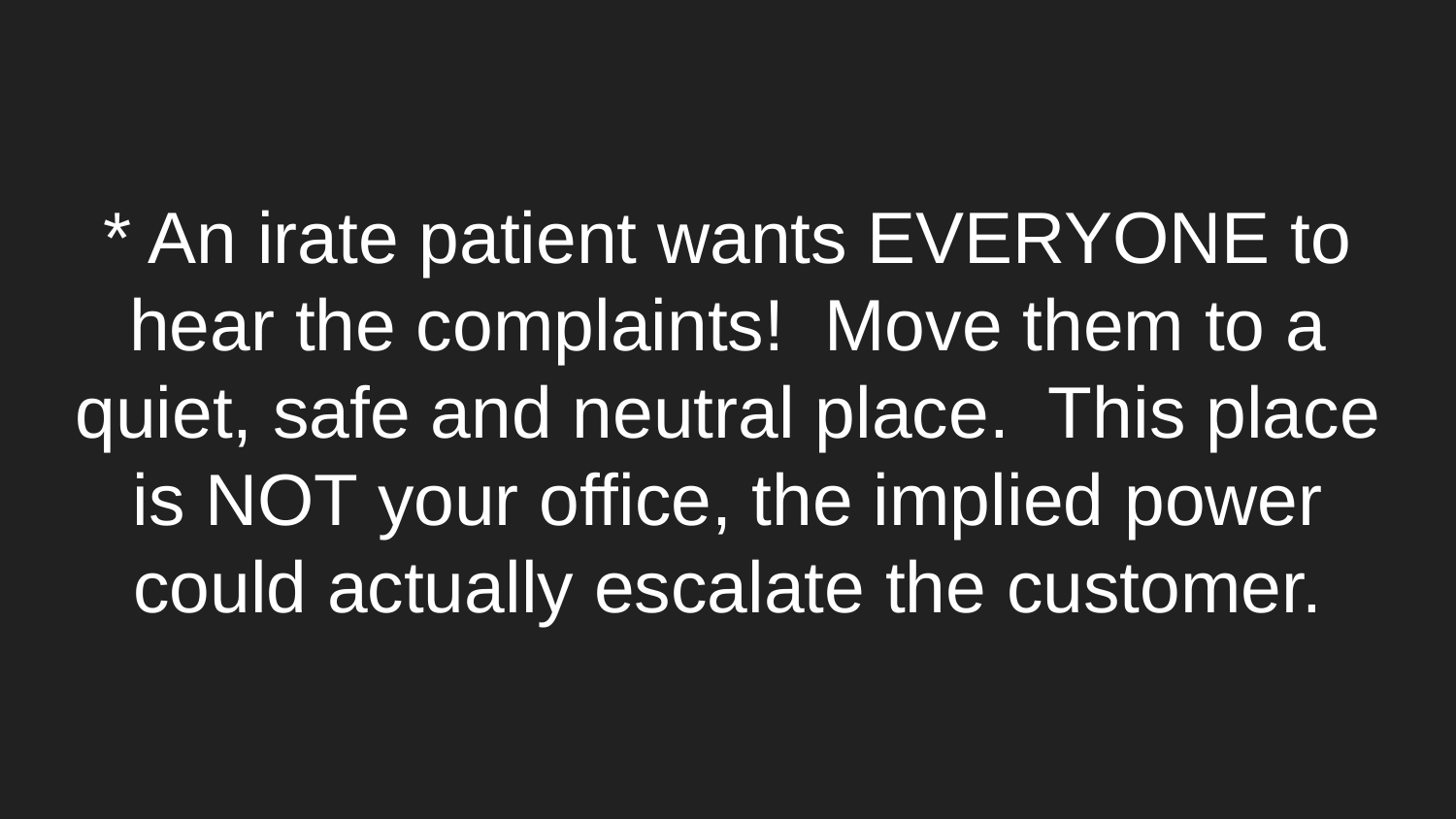

# * An irate patient wants EVERYONE to hear the complaints!  Move them to a quiet, safe and neutral place.  This place is NOT your office, the implied power could actually escalate the customer.